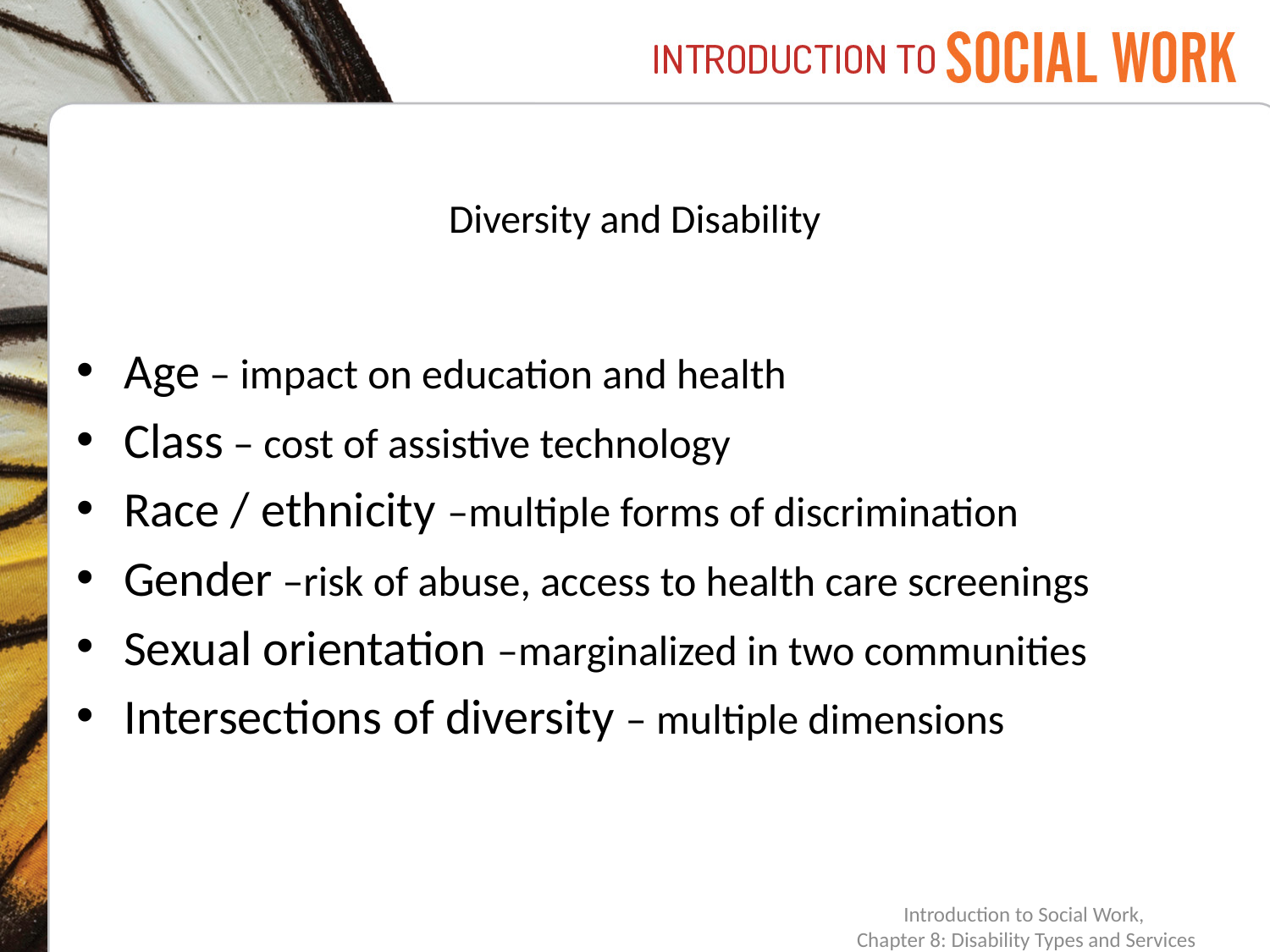

# Diversity and Disability

Age – impact on education and health
Class – cost of assistive technology
Race / ethnicity –multiple forms of discrimination
Gender –risk of abuse, access to health care screenings
Sexual orientation –marginalized in two communities
Intersections of diversity – multiple dimensions

Introduction to Social Work,
Chapter 8: Disability Types and Services